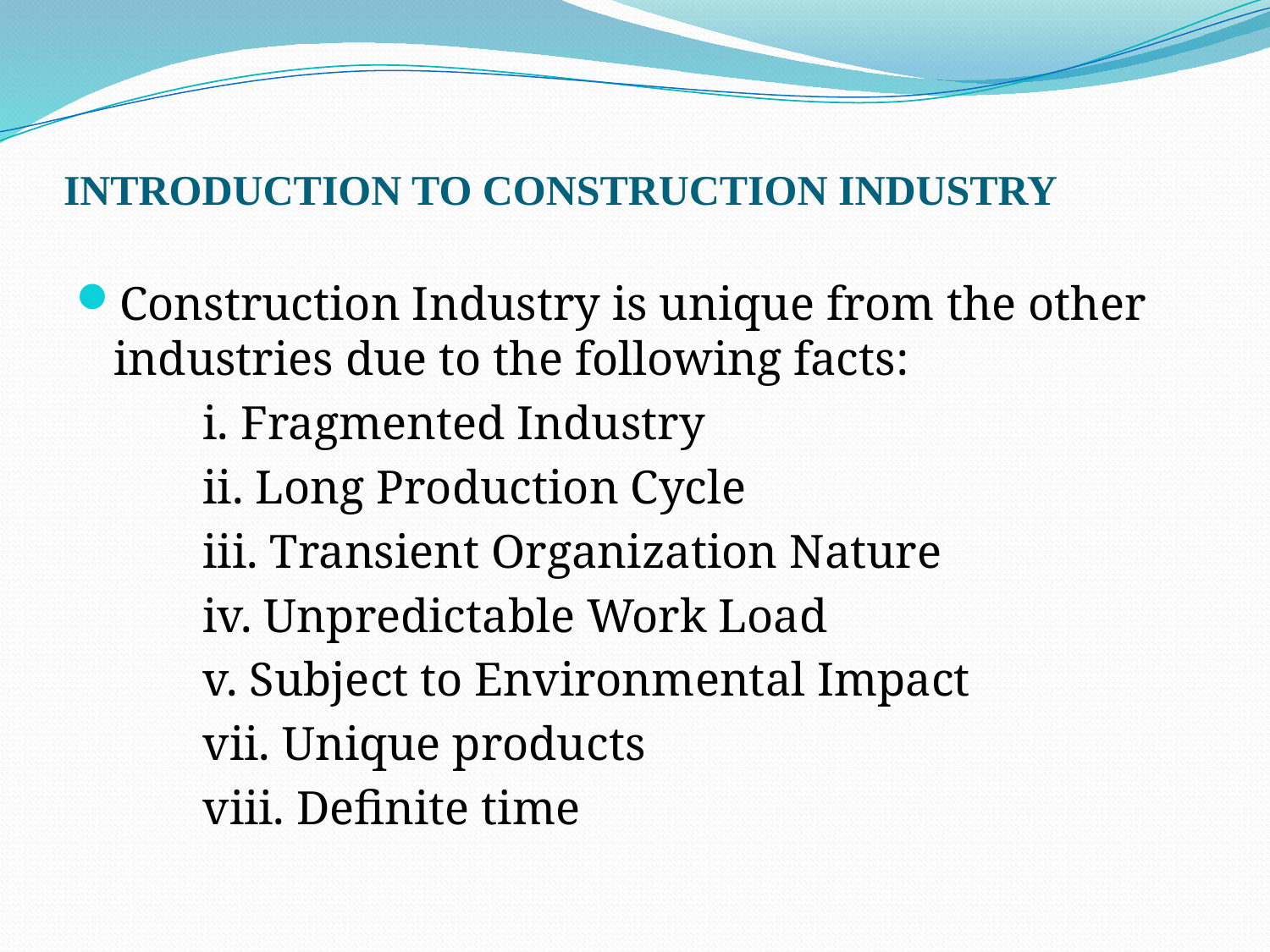

# INTRODUCTION TO CONSTRUCTION INDUSTRY
Construction Industry is unique from the other industries due to the following facts:
 	i. Fragmented Industry
	ii. Long Production Cycle
	iii. Transient Organization Nature
	iv. Unpredictable Work Load
 	v. Subject to Environmental Impact
	vii. Unique products
	viii. Definite time